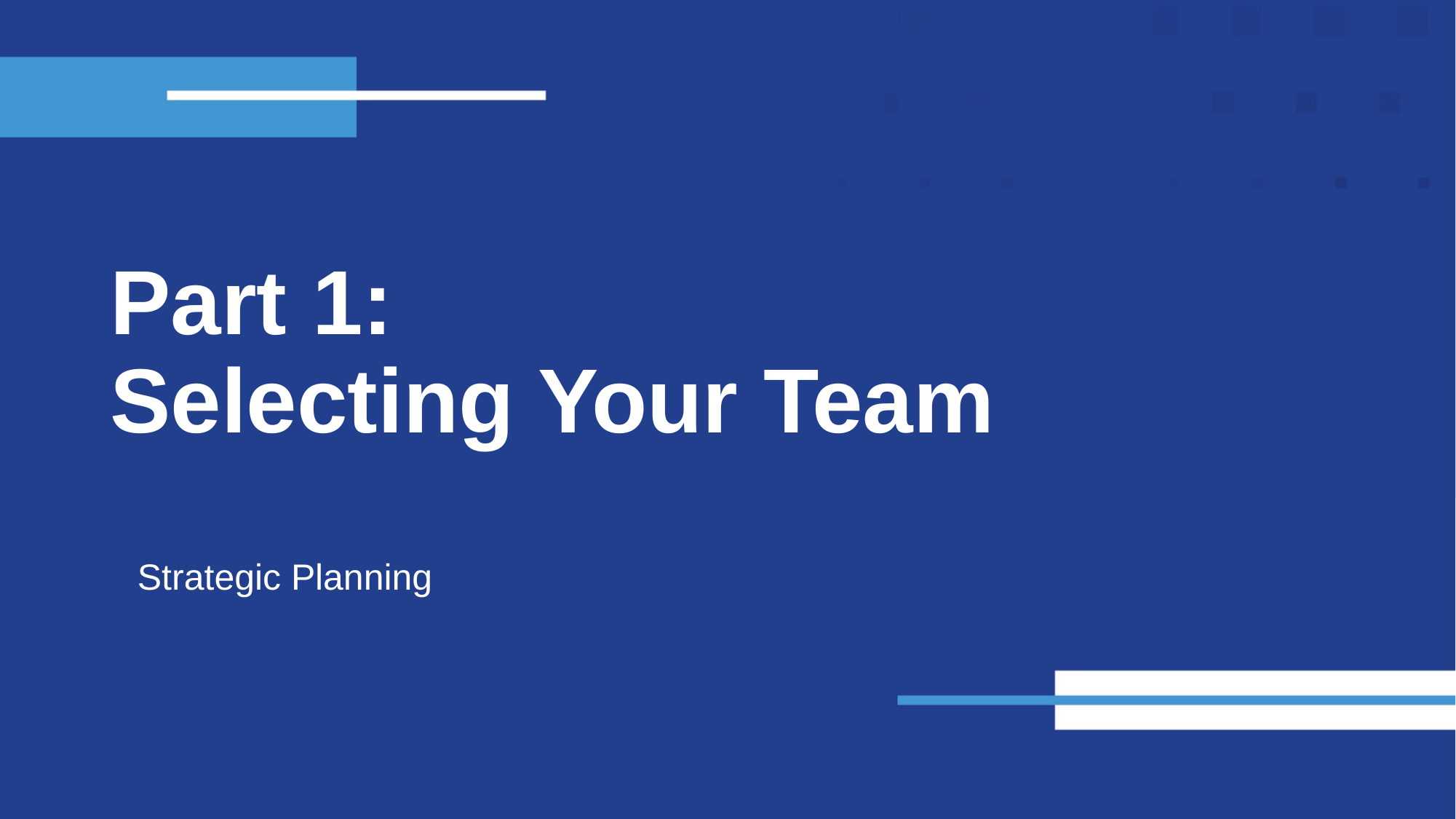

# Part 1: Selecting Your Team
Strategic Planning